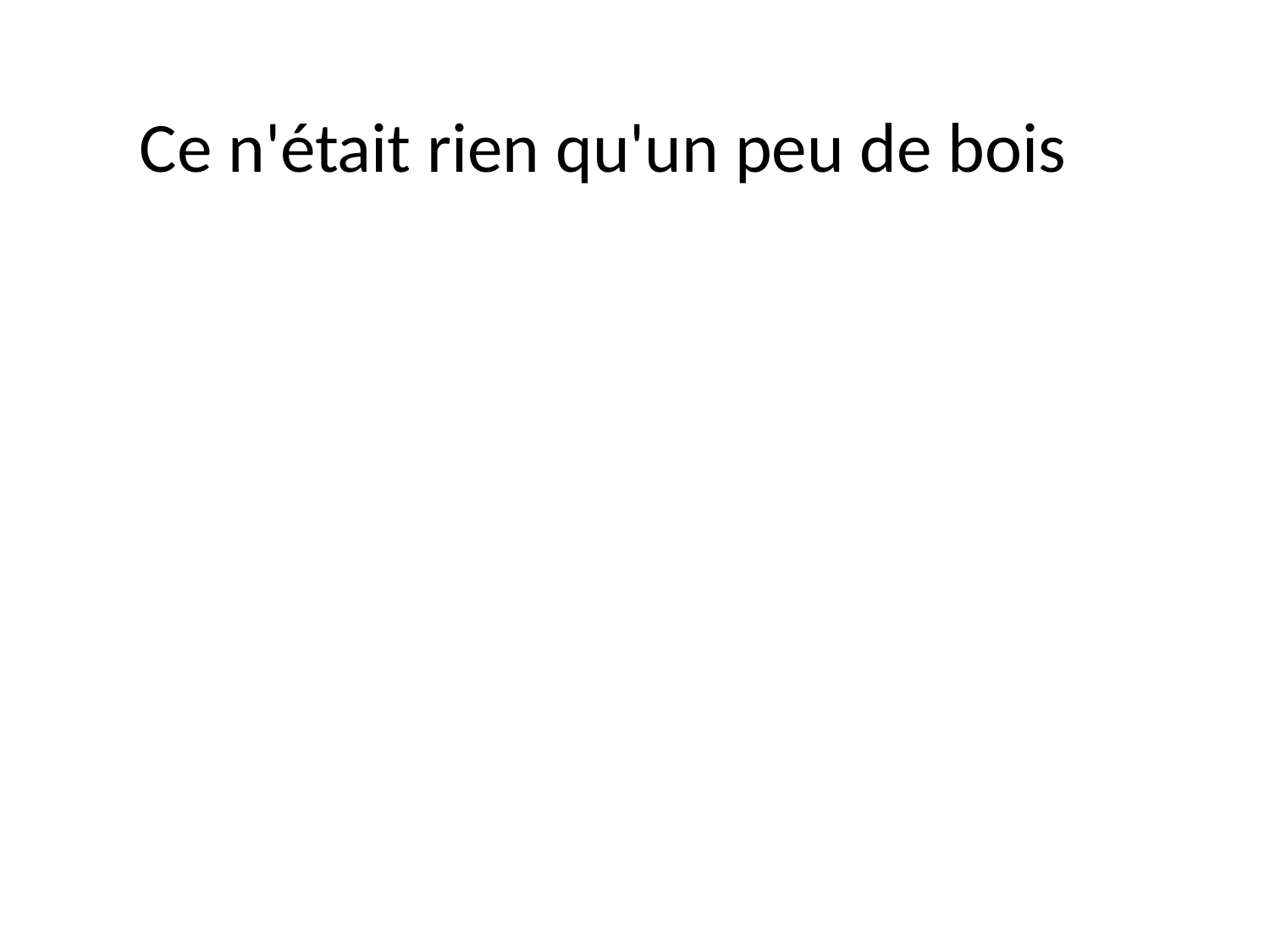

Ce n'était rien qu'un peu de bois